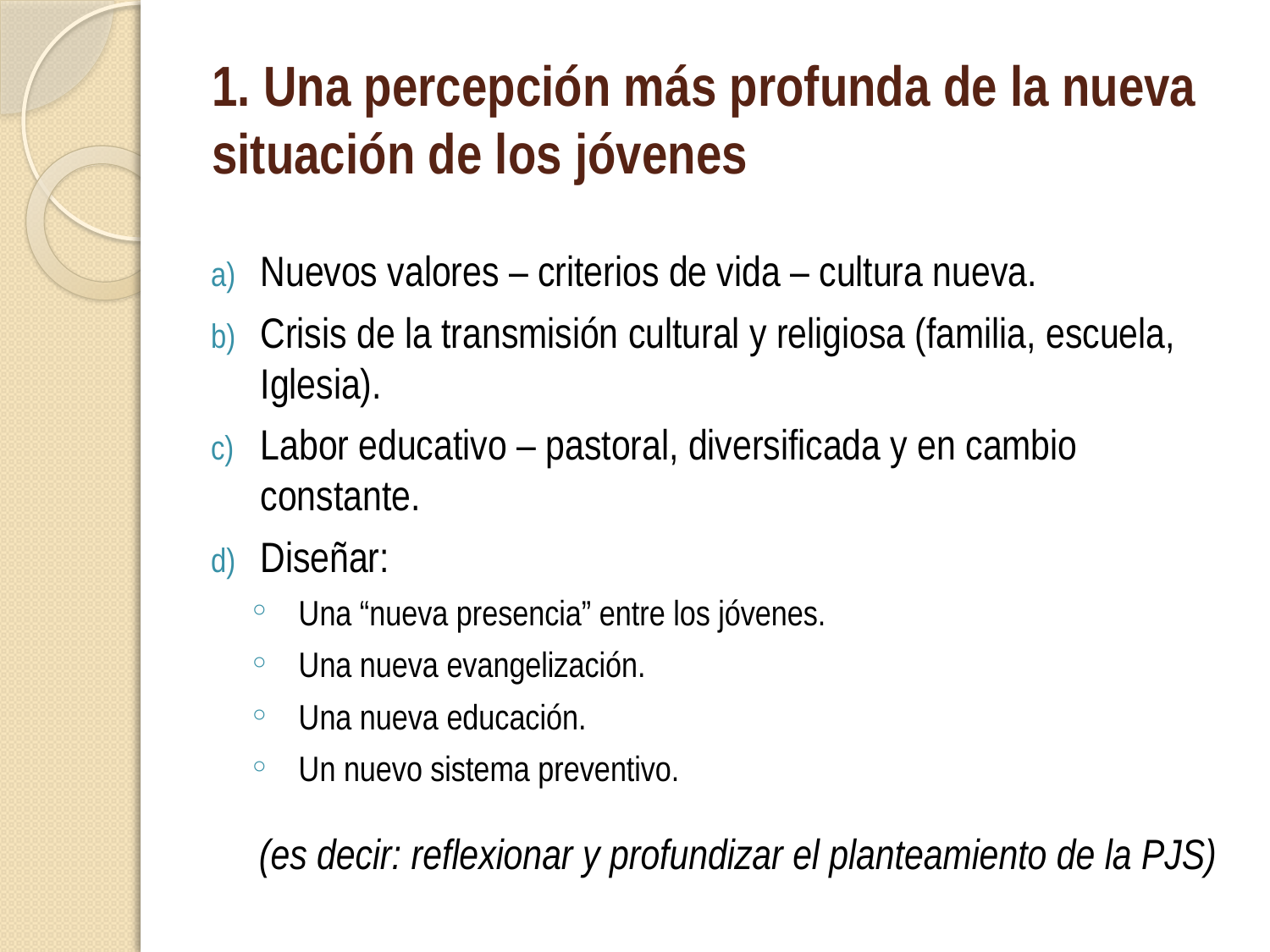

# 1. Una percepción más profunda de la nueva situación de los jóvenes
Nuevos valores – criterios de vida – cultura nueva.
Crisis de la transmisión cultural y religiosa (familia, escuela, Iglesia).
Labor educativo – pastoral, diversificada y en cambio constante.
Diseñar:
Una “nueva presencia” entre los jóvenes.
Una nueva evangelización.
Una nueva educación.
Un nuevo sistema preventivo.

(es decir: reflexionar y profundizar el planteamiento de la PJS)